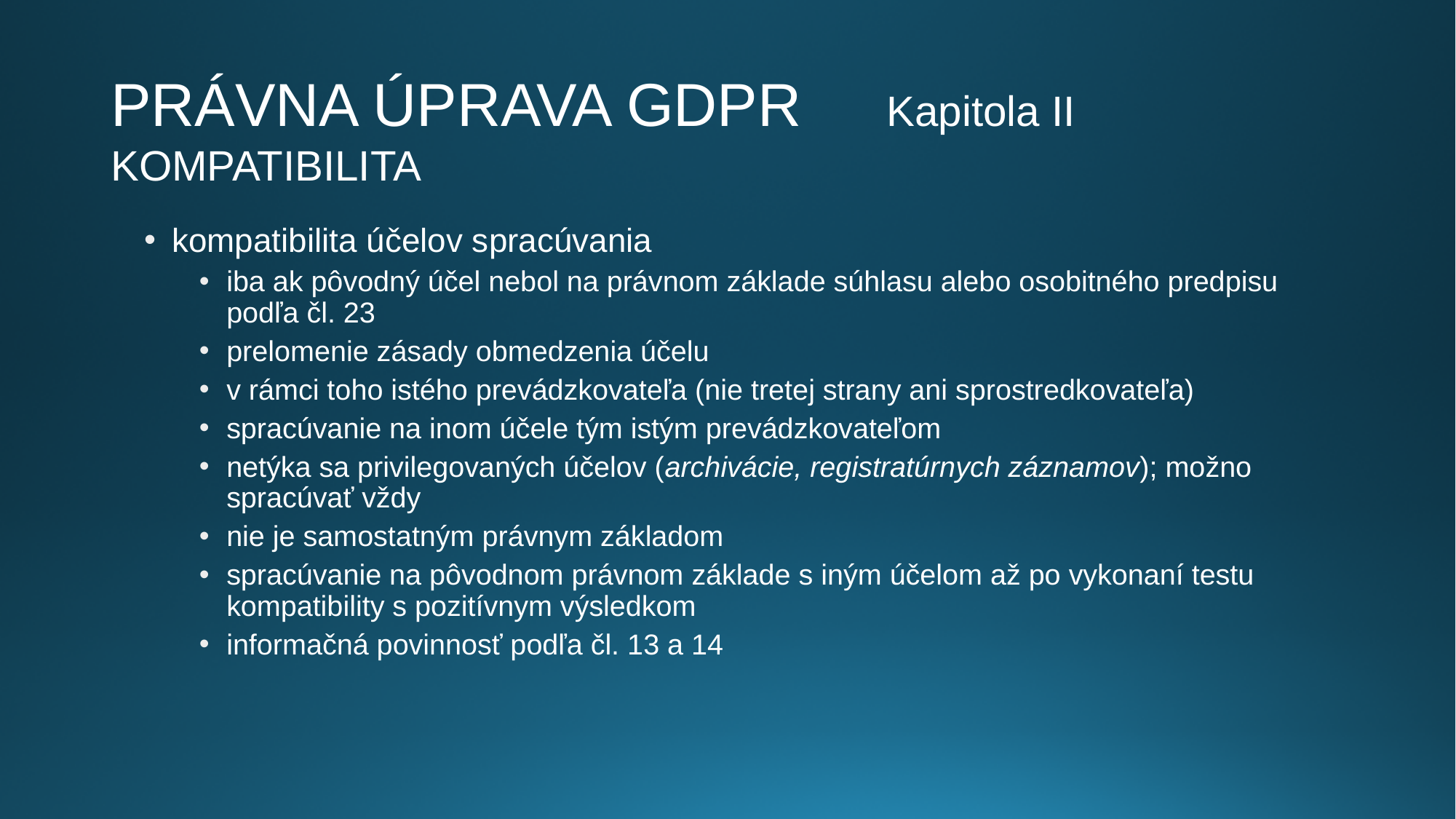

# Právna úprava GDPR	 Kapitola II kompatibilita
kompatibilita účelov spracúvania
iba ak pôvodný účel nebol na právnom základe súhlasu alebo osobitného predpisu podľa čl. 23
prelomenie zásady obmedzenia účelu
v rámci toho istého prevádzkovateľa (nie tretej strany ani sprostredkovateľa)
spracúvanie na inom účele tým istým prevádzkovateľom
netýka sa privilegovaných účelov (archivácie, registratúrnych záznamov); možno spracúvať vždy
nie je samostatným právnym základom
spracúvanie na pôvodnom právnom základe s iným účelom až po vykonaní testu kompatibility s pozitívnym výsledkom
informačná povinnosť podľa čl. 13 a 14